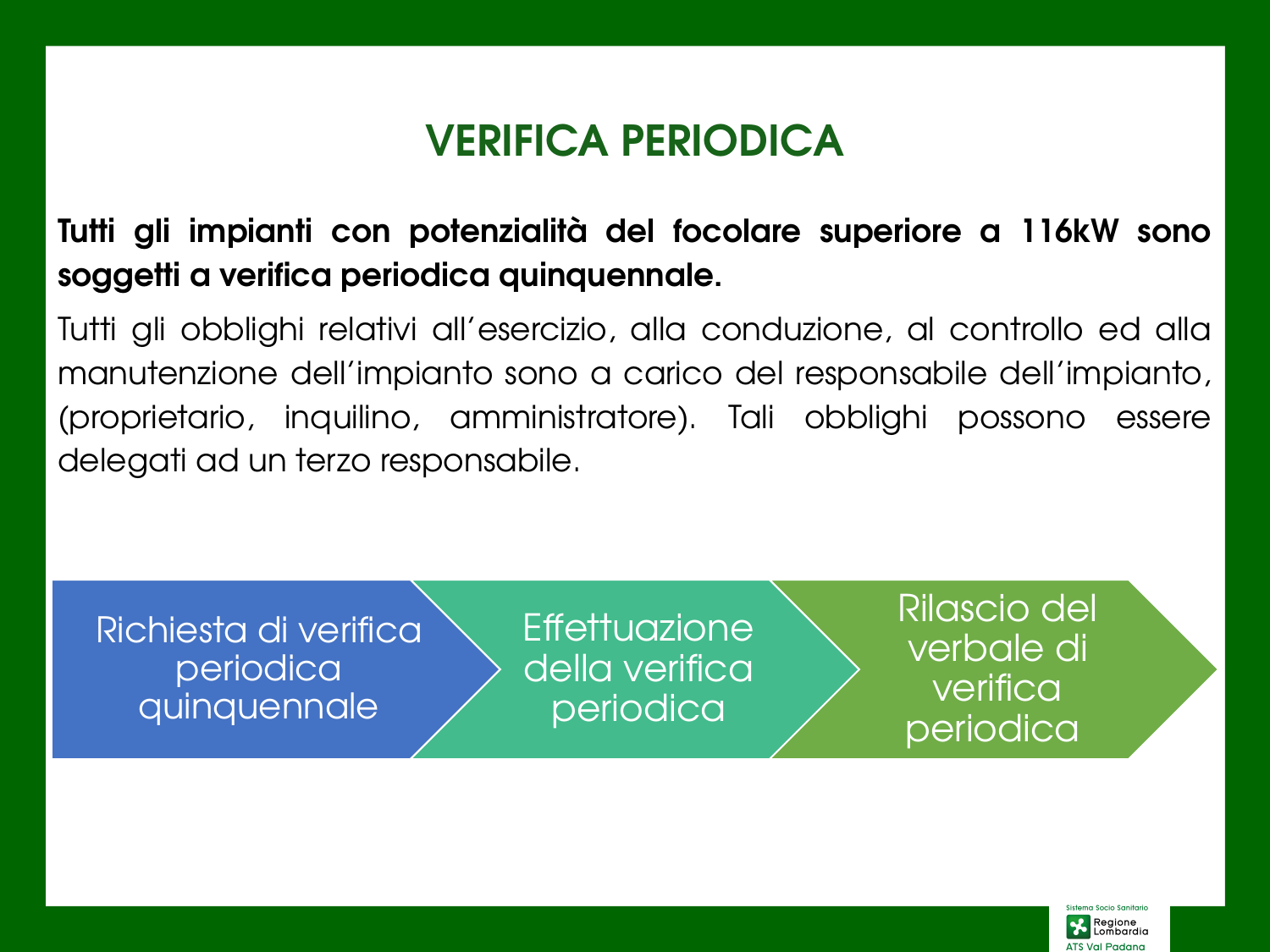

VERIFICA PERIODICA
Tutti gli impianti con potenzialità del focolare superiore a 116kW sono soggetti a verifica periodica quinquennale.
Tutti gli obblighi relativi all’esercizio, alla conduzione, al controllo ed alla manutenzione dell’impianto sono a carico del responsabile dell’impianto, (proprietario, inquilino, amministratore). Tali obblighi possono essere delegati ad un terzo responsabile.
Richiesta di verifica periodica quinquennale
Effettuazione della verifica periodica
Rilascio del verbale di verifica periodica